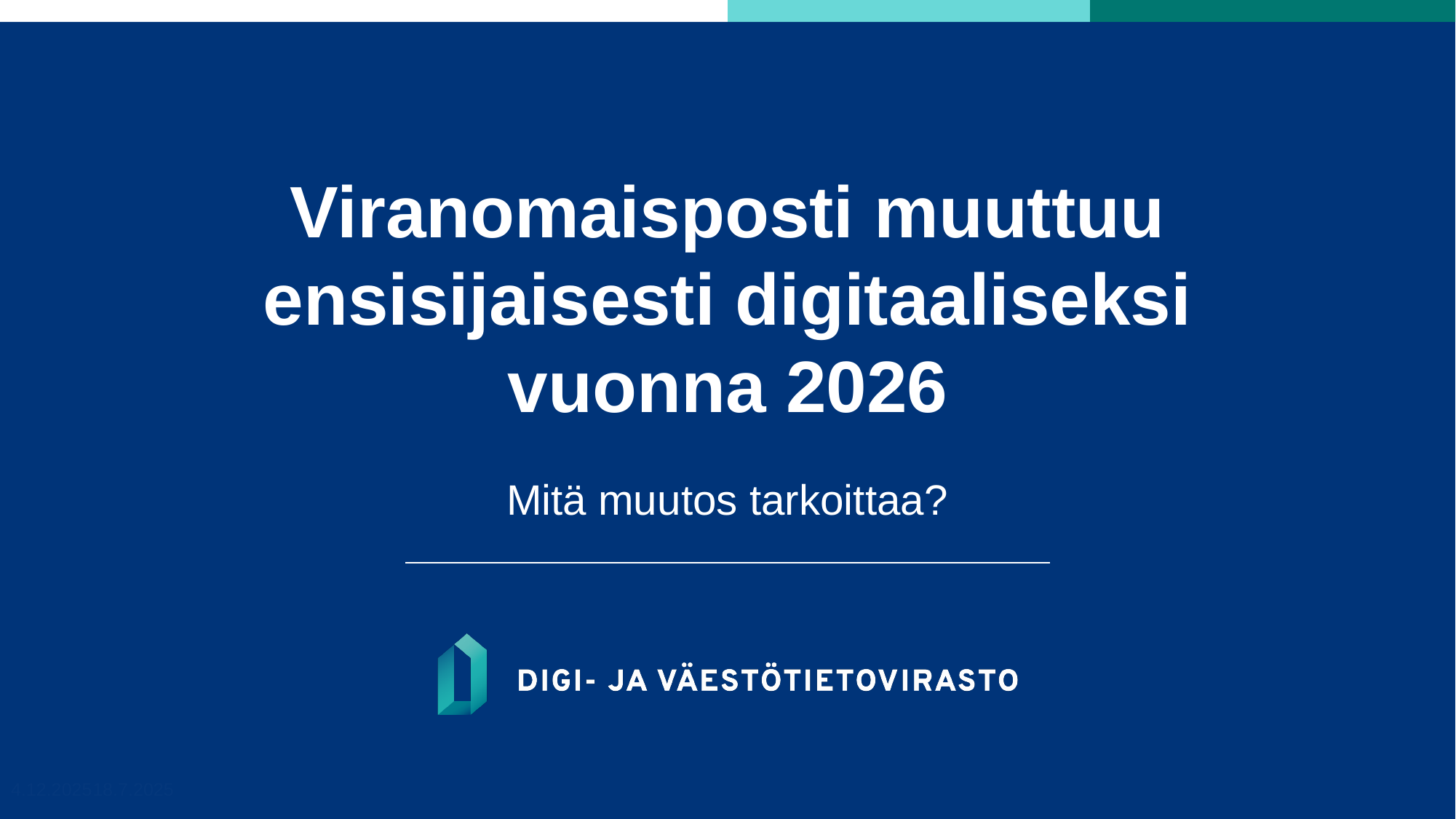

# Viranomaisposti muuttuu ensisijaisesti digitaaliseksi vuonna 2026
Mitä muutos tarkoittaa?
18.7.2025
4.12.2025